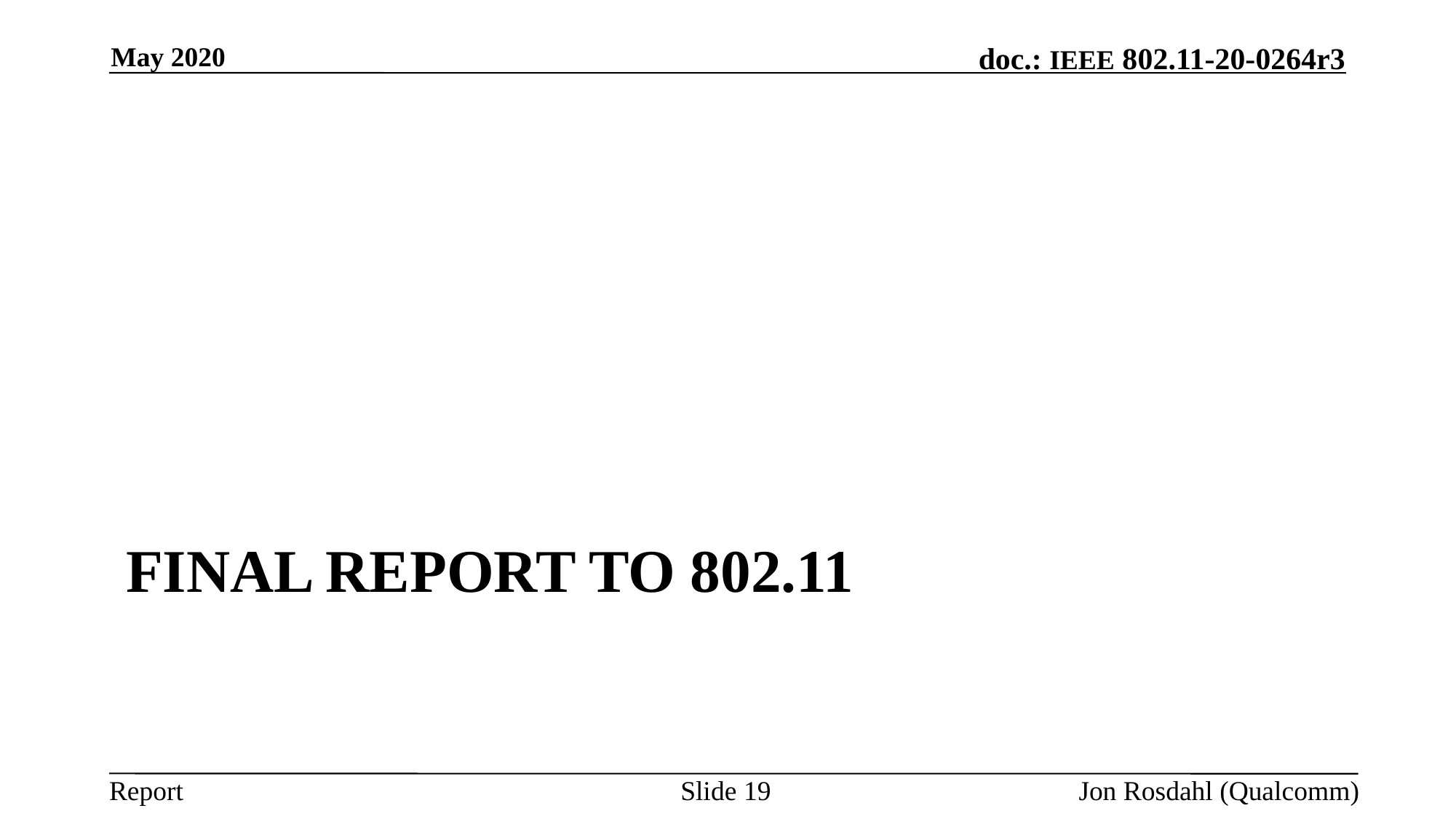

May 2020

# Final Report to 802.11
Slide 19
Jon Rosdahl (Qualcomm)